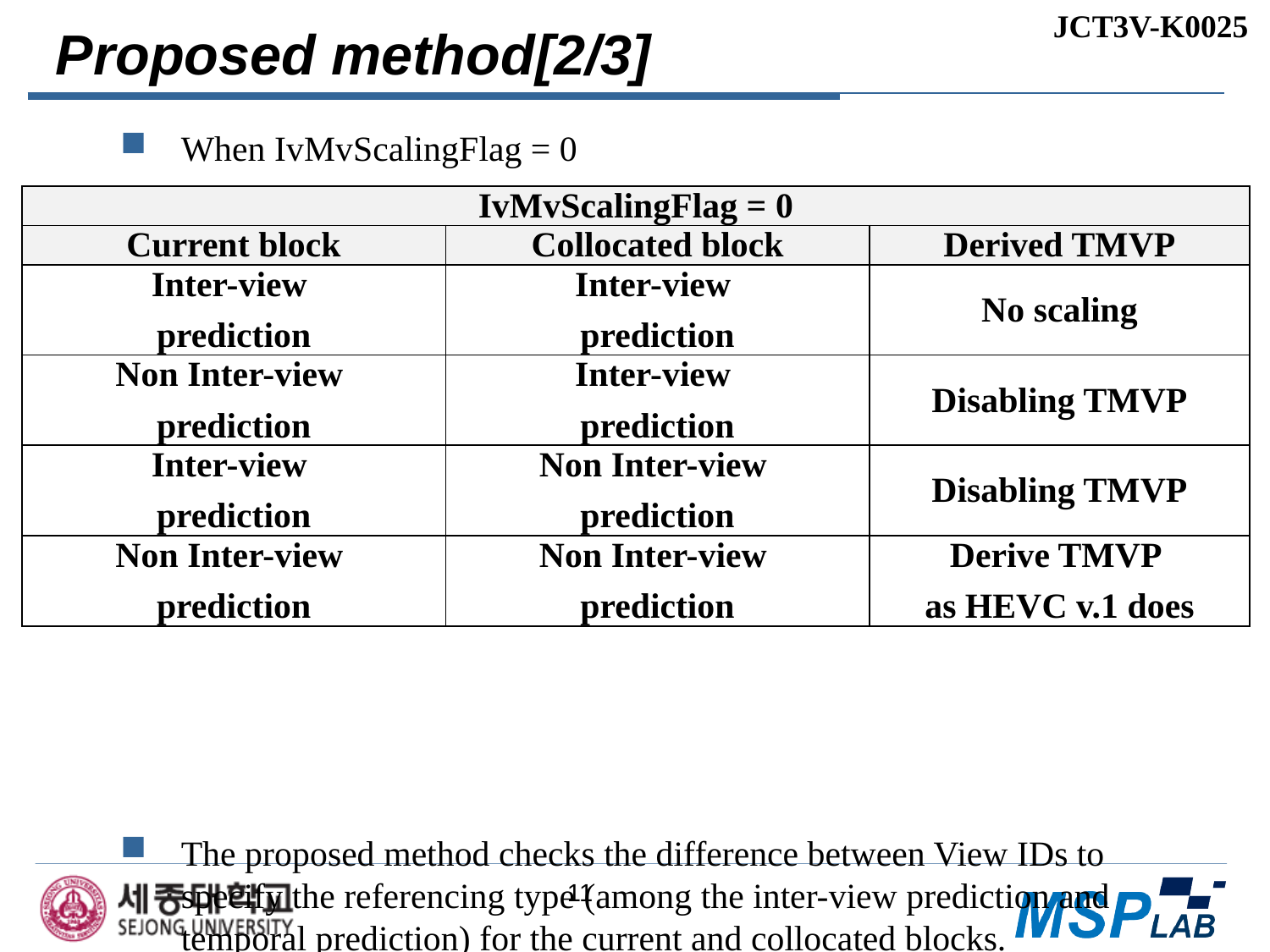

# Proposed method[2/3]
When IvMvScalingFlag = 0

The proposed method checks the difference between View IDs to specify the referencing type (among the inter-view prediction and temporal prediction) for the current and collocated blocks.

| IvMvScalingFlag = 0 |  |  |
| --- | --- | --- |
| Current block | Collocated block | Derived TMVP |
| Inter-view prediction | Inter-view prediction | No scaling |
| Non Inter-view prediction | Inter-view prediction | Disabling TMVP |
| Inter-view prediction | Non Inter-view prediction | Disabling TMVP |
| Non Inter-view prediction | Non Inter-view prediction | Derive TMVP as HEVC v.1 does |